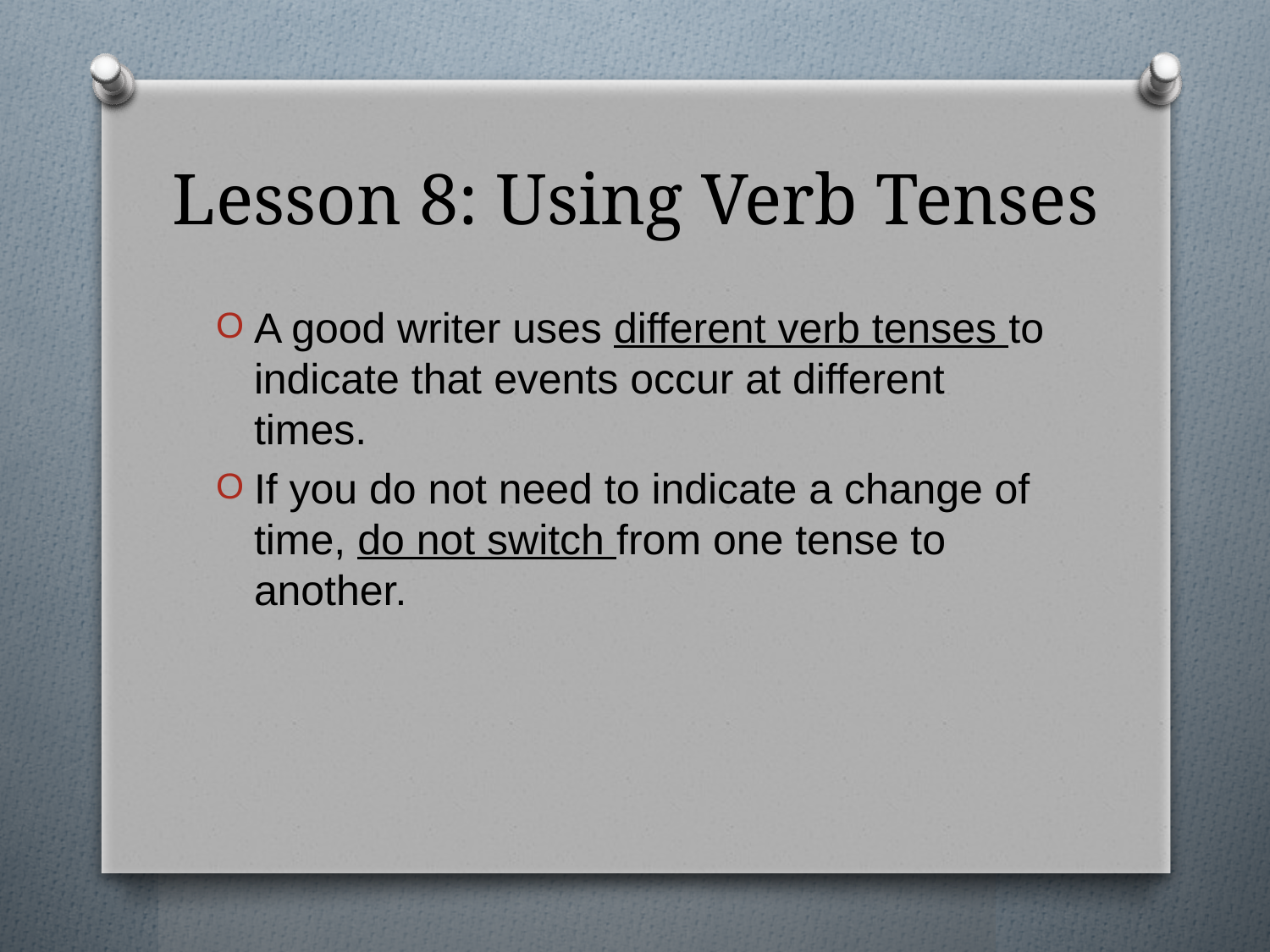

# Lesson 8: Using Verb Tenses
A good writer uses different verb tenses to indicate that events occur at different times.
If you do not need to indicate a change of time, do not switch from one tense to another.